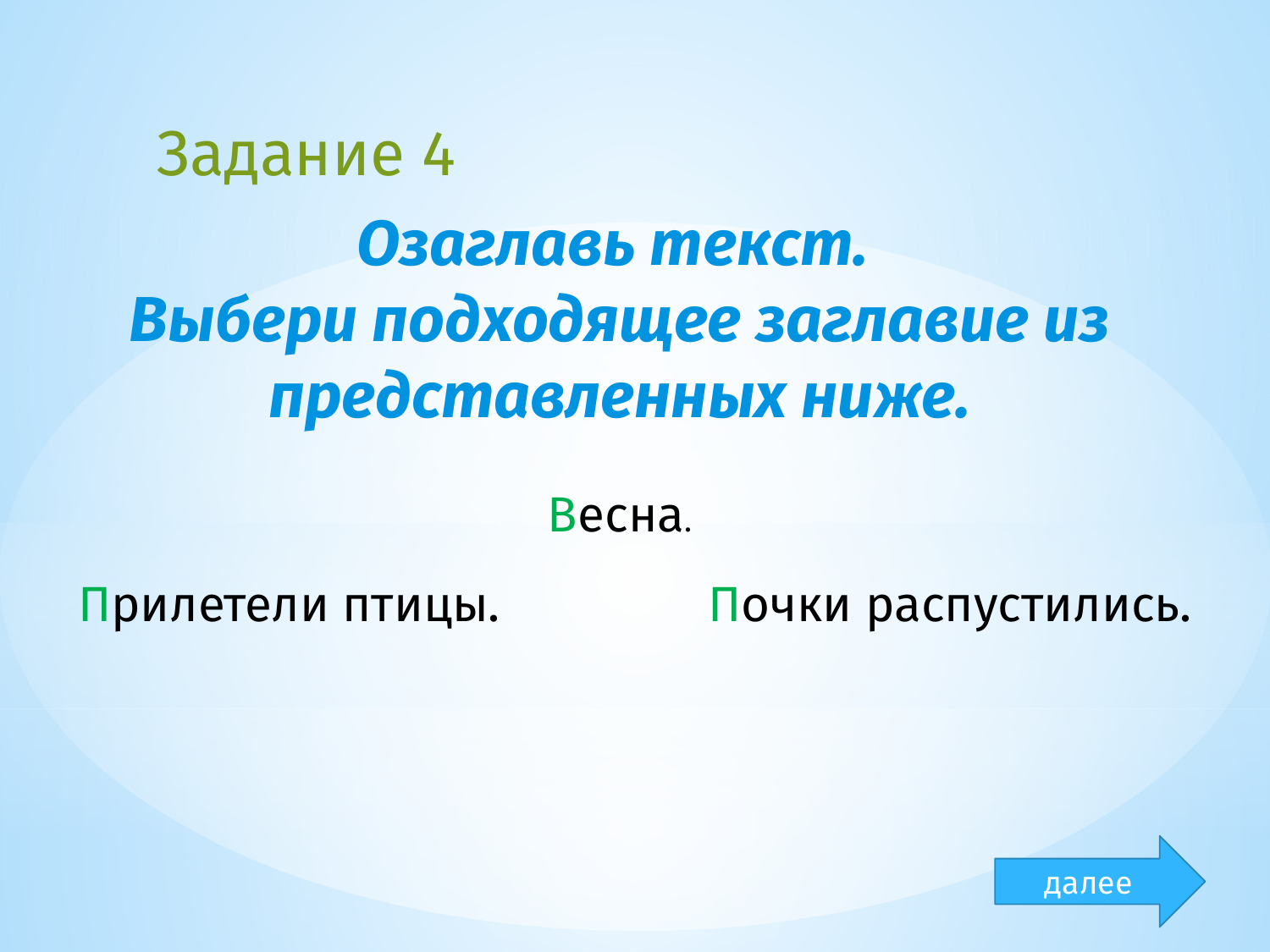

Задание 4
Озаглавь текст.
Выбери подходящее заглавие из представленных ниже.
Весна.
Прилетели птицы.
Почки распустились.
далее